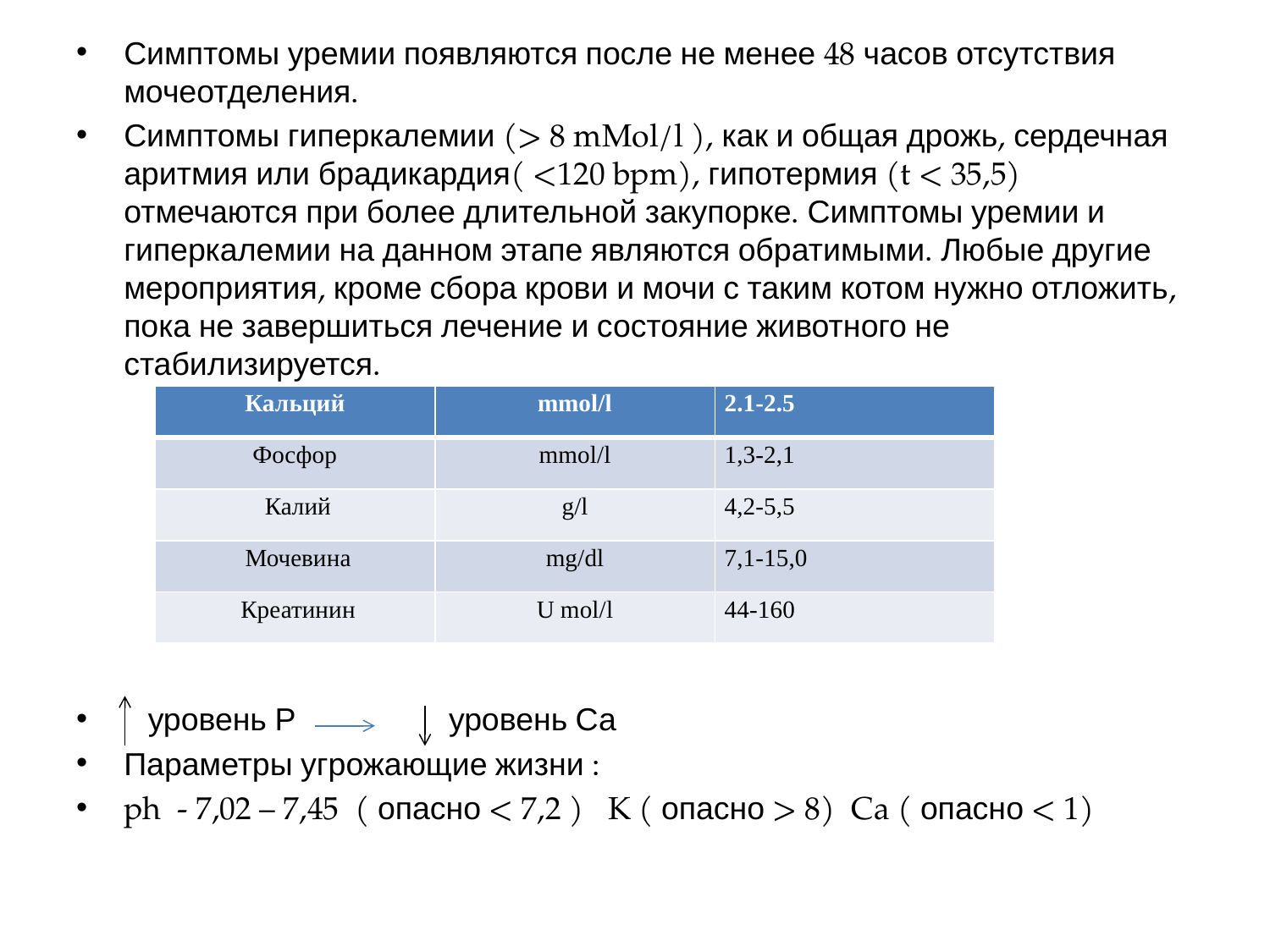

Симптомы уремии появляются после не менее 48 часов отсутствия мочеотделения.
Симптомы гиперкалемии (> 8 mMol/l ), как и общая дрожь, сердечная аритмия или брадикардия( <120 bpm), гипотермия (t < 35,5)  отмечаются при более длительной закупорке. Симптомы уремии и гиперкалемии на данном этапе являются обратимыми. Любые другие мероприятия, кроме сбора крови и мочи с таким котом нужно отложить, пока не завершиться лечение и состояние животного не стабилизируется.

   уровень Р                   уровень Са
Параметры угрожающие жизни :
ph  - 7,02 – 7,45  ( опасно < 7,2 )   K ( опасно > 8)  Ca ( опасно < 1)

| Кальций | mmol/l | 2.1-2.5 |
| --- | --- | --- |
| Фосфор | mmol/l | 1,3-2,1 |
| Калий | g/l | 4,2-5,5 |
| Мочевина | mg/dl | 7,1-15,0 |
| Креатинин | U mol/l | 44-160 |